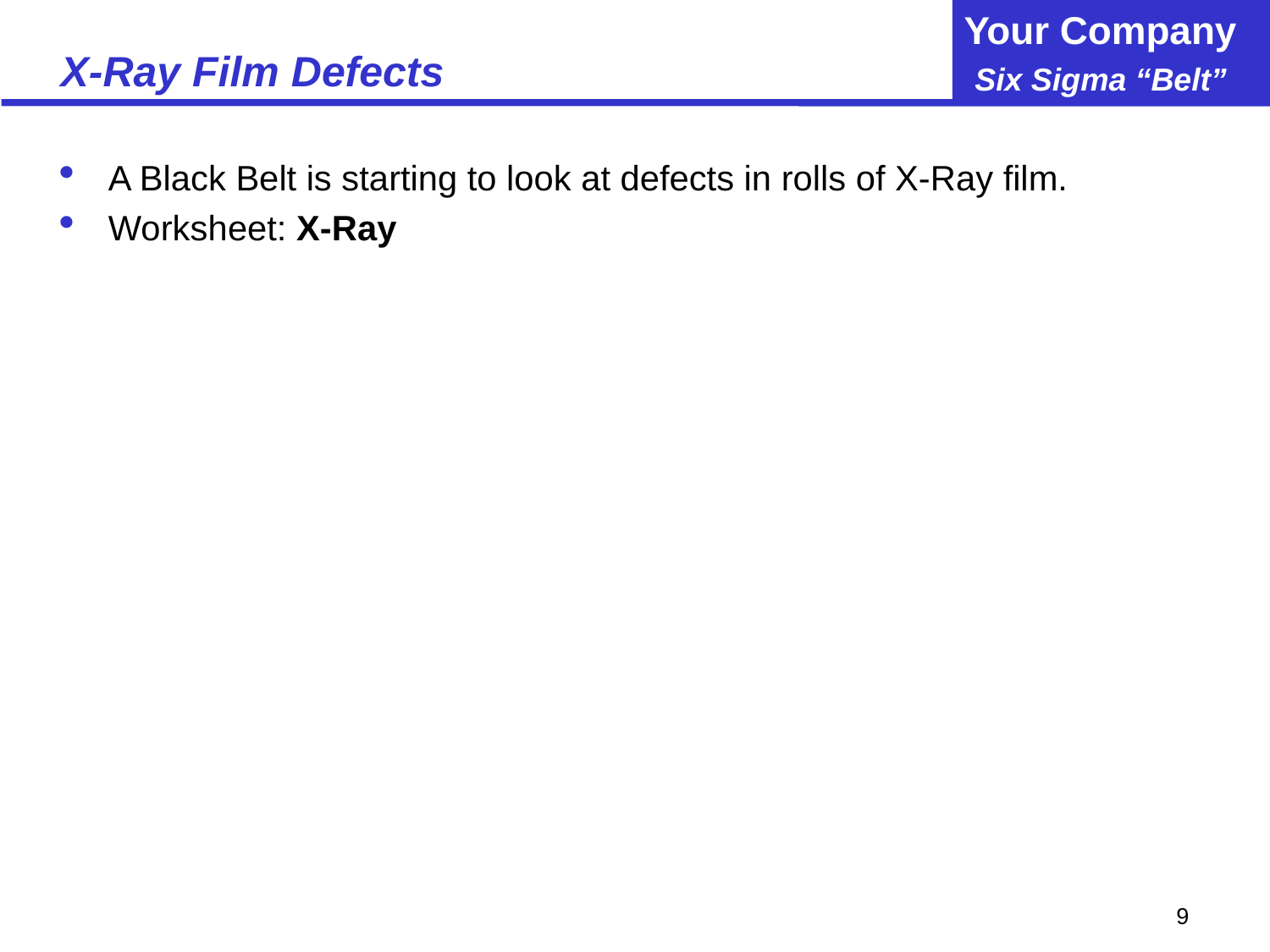

# X-Ray Film Defects
A Black Belt is starting to look at defects in rolls of X-Ray film.
Worksheet: X-Ray